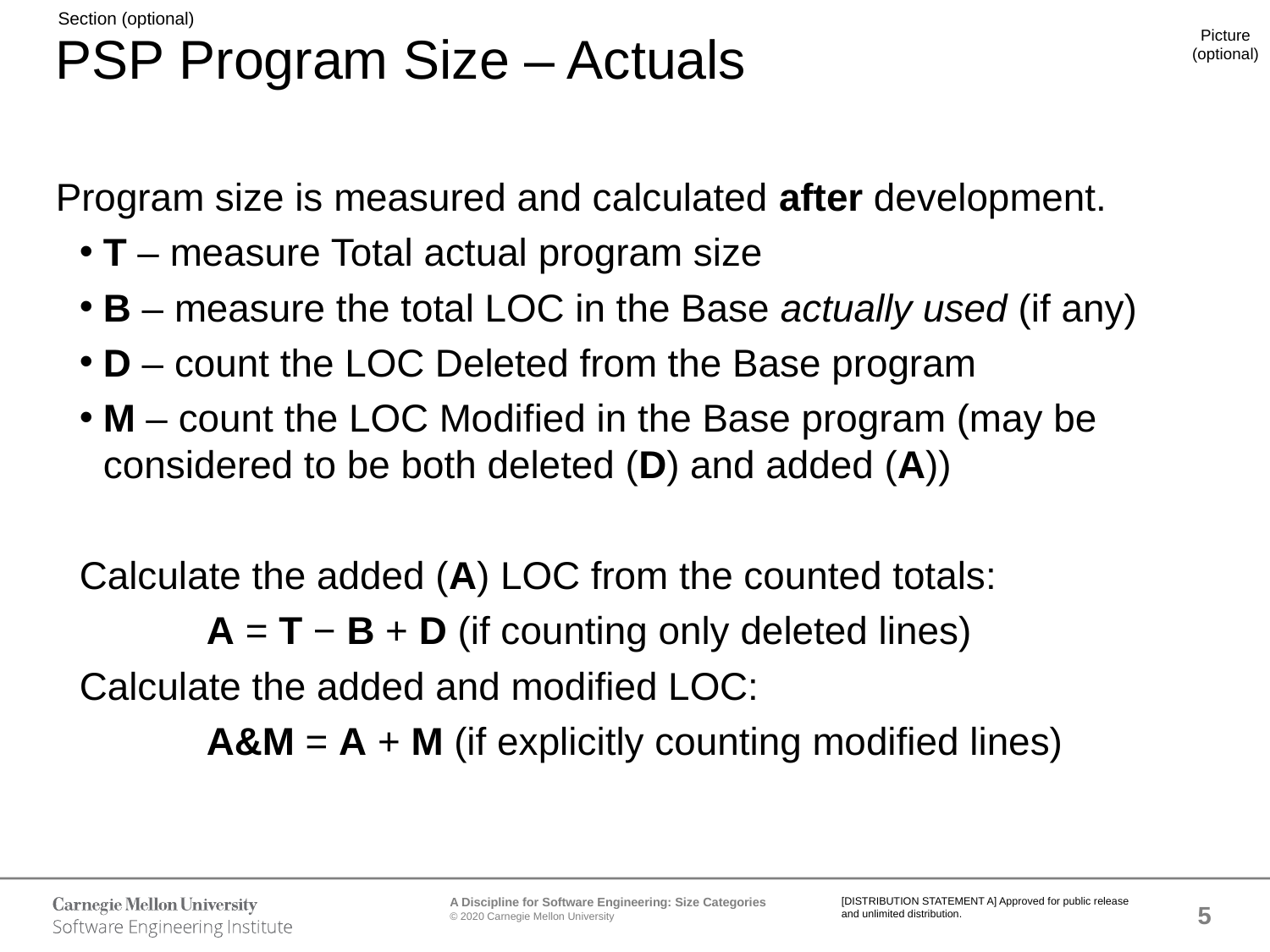

# PSP Program Size – Actuals
Program size is measured and calculated after development.
T – measure Total actual program size
B – measure the total LOC in the Base actually used (if any)
D – count the LOC Deleted from the Base program
M – count the LOC Modified in the Base program (may be considered to be both deleted (D) and added (A))

Calculate the added (A) LOC from the counted totals:
	A = T − B + D (if counting only deleted lines)
Calculate the added and modified LOC:
 	A&M = A + M (if explicitly counting modified lines)